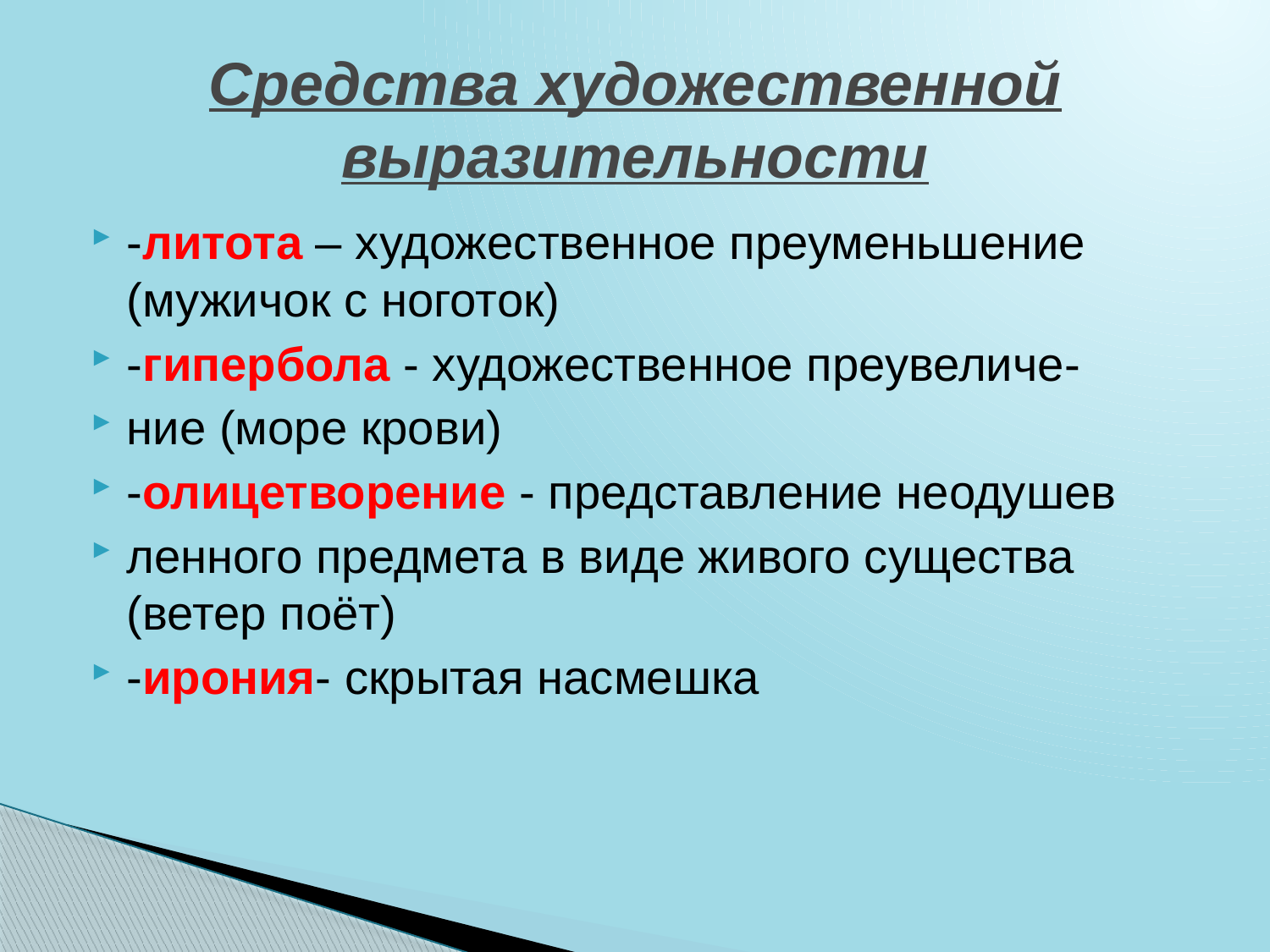

# Средства художественной выразительности
-литота – художественное преуменьшение (мужичок с ноготок)
-гипербола - художественное преувеличе-
ние (море крови)
-олицетворение - представление неодушев
ленного предмета в виде живого существа (ветер поёт)
-ирония- скрытая насмешка